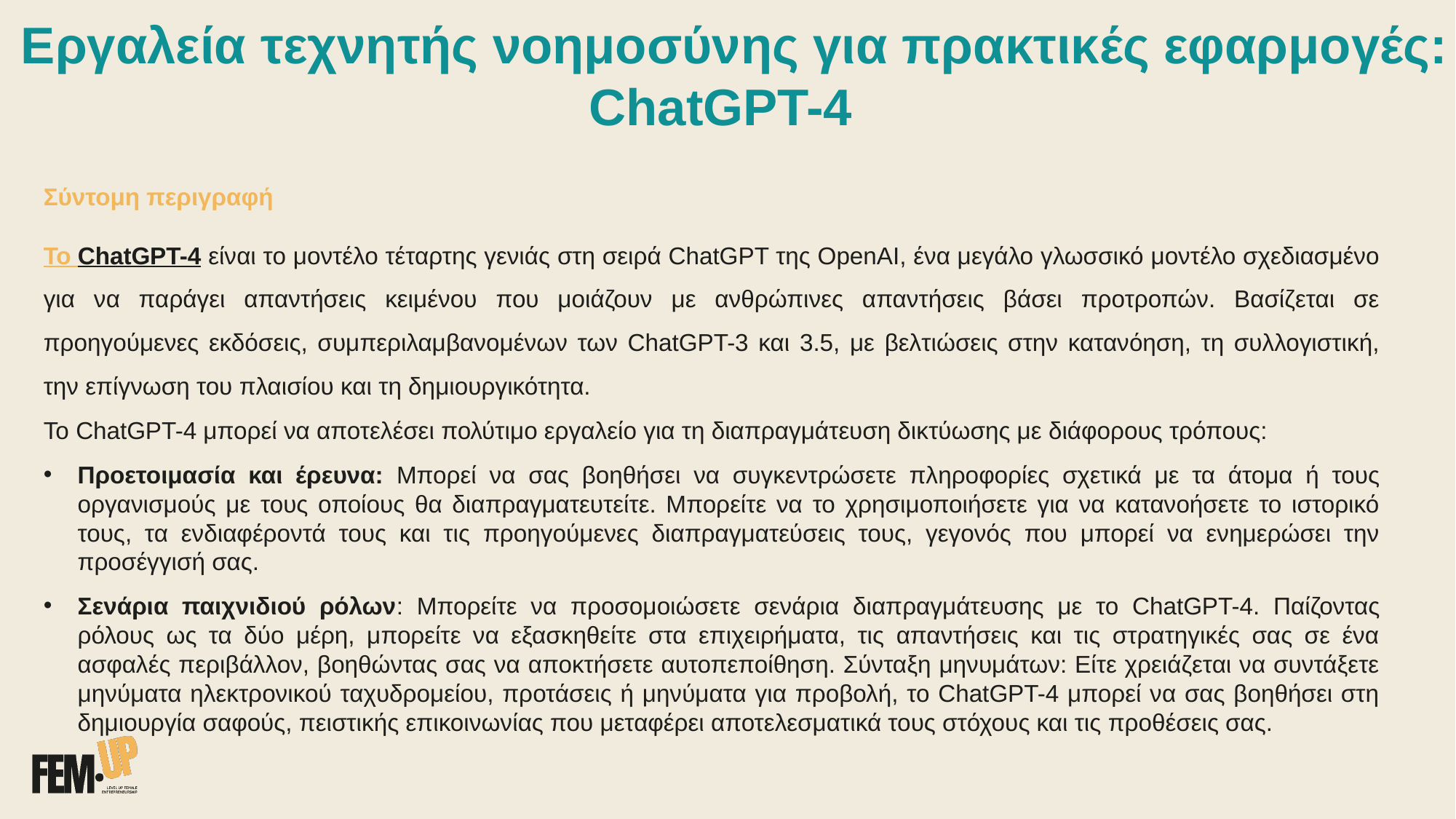

Εργαλεία τεχνητής νοημοσύνης για πρακτικές εφαρμογές: ChatGPT-4
Σύντομη περιγραφή
Το ChatGPT-4 είναι το μοντέλο τέταρτης γενιάς στη σειρά ChatGPT της OpenAI, ένα μεγάλο γλωσσικό μοντέλο σχεδιασμένο για να παράγει απαντήσεις κειμένου που μοιάζουν με ανθρώπινες απαντήσεις βάσει προτροπών. Βασίζεται σε προηγούμενες εκδόσεις, συμπεριλαμβανομένων των ChatGPT-3 και 3.5, με βελτιώσεις στην κατανόηση, τη συλλογιστική, την επίγνωση του πλαισίου και τη δημιουργικότητα.
Το ChatGPT-4 μπορεί να αποτελέσει πολύτιμο εργαλείο για τη διαπραγμάτευση δικτύωσης με διάφορους τρόπους:
Προετοιμασία και έρευνα: Μπορεί να σας βοηθήσει να συγκεντρώσετε πληροφορίες σχετικά με τα άτομα ή τους οργανισμούς με τους οποίους θα διαπραγματευτείτε. Μπορείτε να το χρησιμοποιήσετε για να κατανοήσετε το ιστορικό τους, τα ενδιαφέροντά τους και τις προηγούμενες διαπραγματεύσεις τους, γεγονός που μπορεί να ενημερώσει την προσέγγισή σας.
Σενάρια παιχνιδιού ρόλων: Μπορείτε να προσομοιώσετε σενάρια διαπραγμάτευσης με το ChatGPT-4. Παίζοντας ρόλους ως τα δύο μέρη, μπορείτε να εξασκηθείτε στα επιχειρήματα, τις απαντήσεις και τις στρατηγικές σας σε ένα ασφαλές περιβάλλον, βοηθώντας σας να αποκτήσετε αυτοπεποίθηση. Σύνταξη μηνυμάτων: Είτε χρειάζεται να συντάξετε μηνύματα ηλεκτρονικού ταχυδρομείου, προτάσεις ή μηνύματα για προβολή, το ChatGPT-4 μπορεί να σας βοηθήσει στη δημιουργία σαφούς, πειστικής επικοινωνίας που μεταφέρει αποτελεσματικά τους στόχους και τις προθέσεις σας.